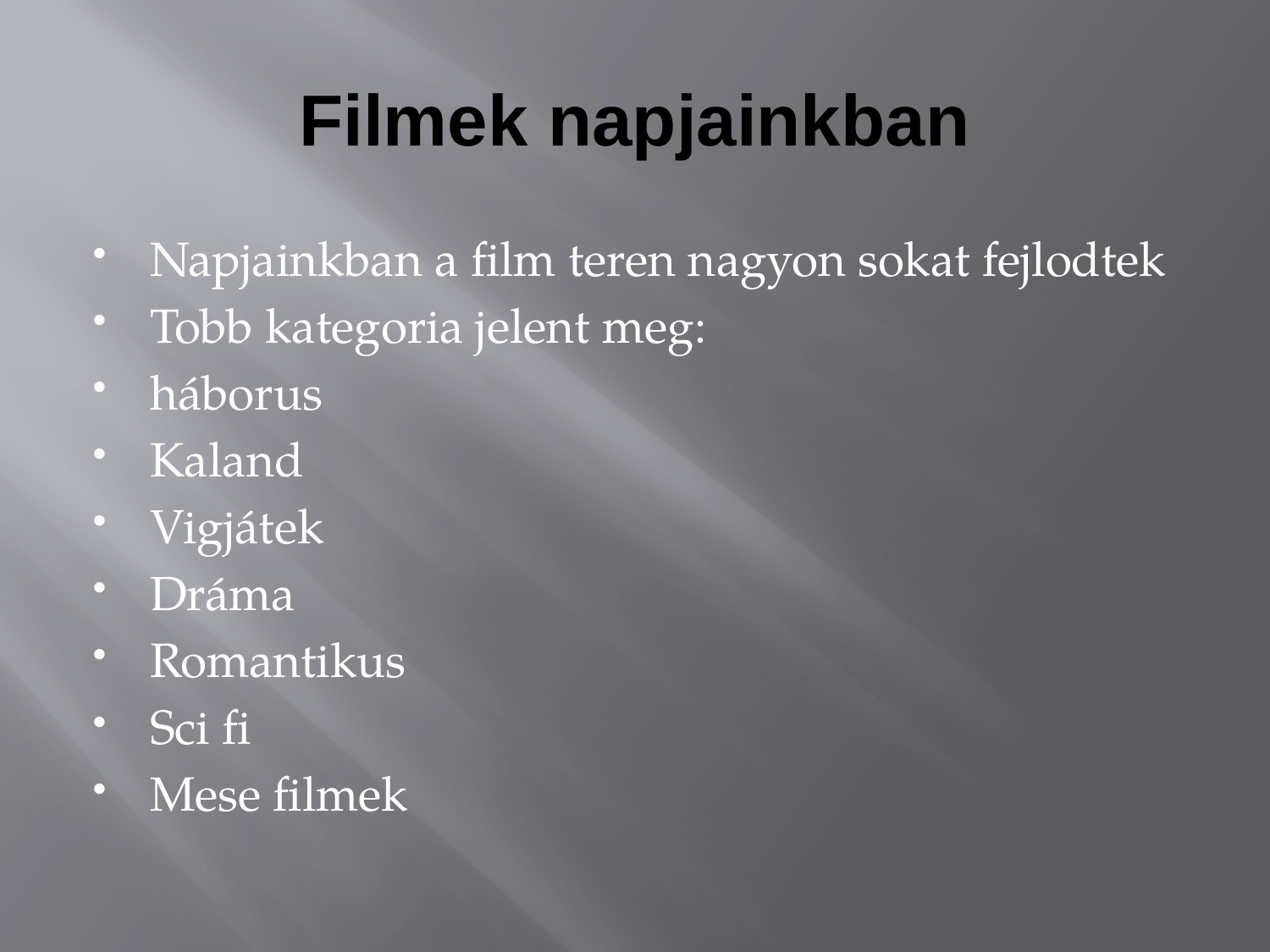

# Filmek napjainkban
Napjainkban a film teren nagyon sokat fejlodtek
Tobb kategoria jelent meg:
háborus
Kaland
Vigjátek
Dráma
Romantikus
Sci fi
Mese filmek